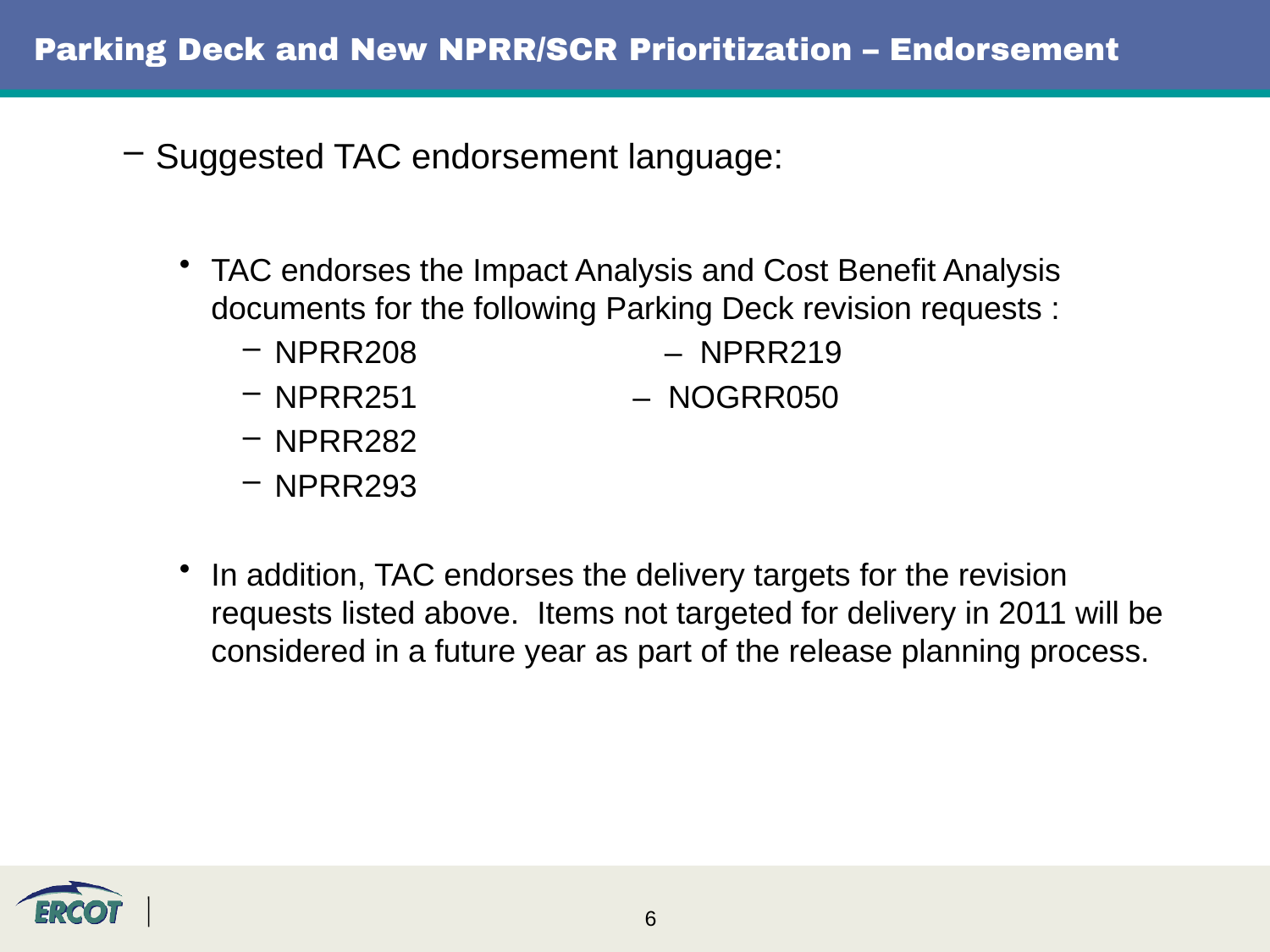

# Parking Deck and New NPRR/SCR Prioritization – Endorsement
Suggested TAC endorsement language:

TAC endorses the Impact Analysis and Cost Benefit Analysis documents for the following Parking Deck revision requests :
NPRR208			 –  NPRR219
NPRR251 		 –  NOGRR050
NPRR282
NPRR293

In addition, TAC endorses the delivery targets for the revision requests listed above.  Items not targeted for delivery in 2011 will be considered in a future year as part of the release planning process.